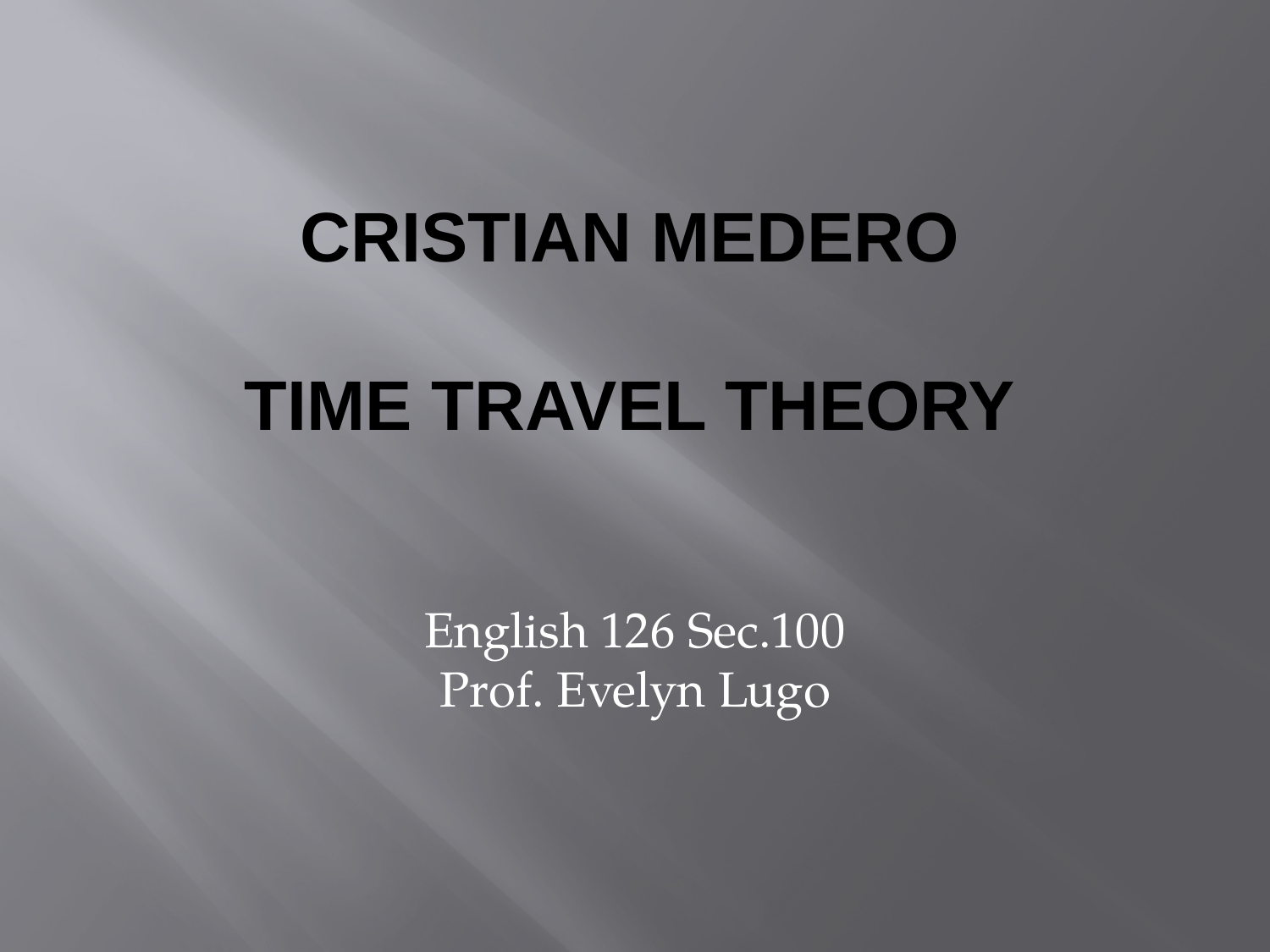

# Cristian Medero Time Travel Theory
English 126 Sec.100
Prof. Evelyn Lugo